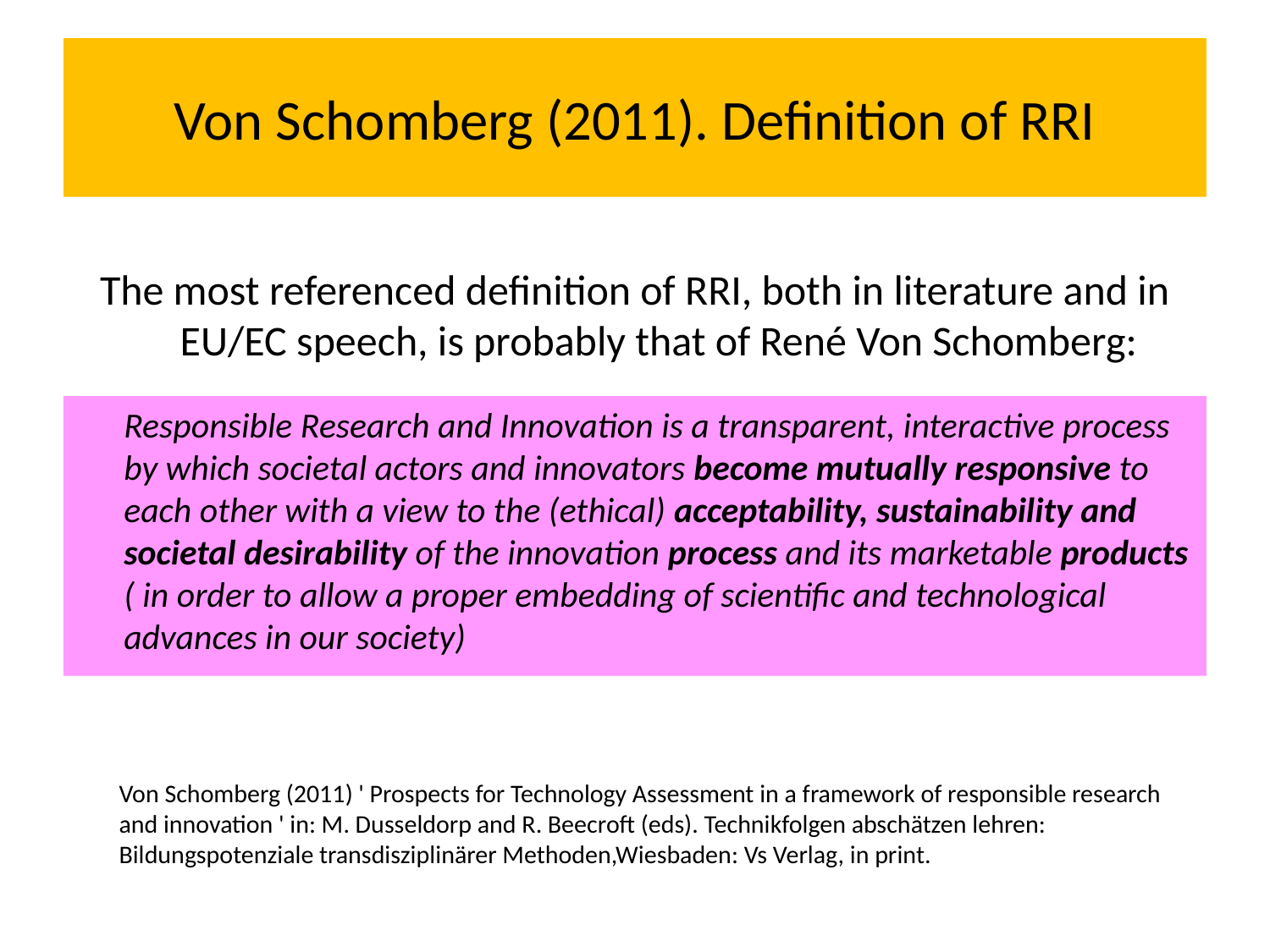

# Von Schomberg (2011). Definition of RRI
The most referenced definition of RRI, both in literature and in EU/EC speech, is probably that of René Von Schomberg:
	Responsible Research and Innovation is a transparent, interactive process by which societal actors and innovators become mutually responsive to each other with a view to the (ethical) acceptability, sustainability and societal desirability of the innovation process and its marketable products ( in order to allow a proper embedding of scientific and technological advances in our society)
	Von Schomberg (2011) ' Prospects for Technology Assessment in a framework of responsible research and innovation ' in: M. Dusseldorp and R. Beecroft (eds). Technikfolgen abschätzen lehren: Bildungspotenziale transdisziplinärer Methoden,Wiesbaden: Vs Verlag, in print.